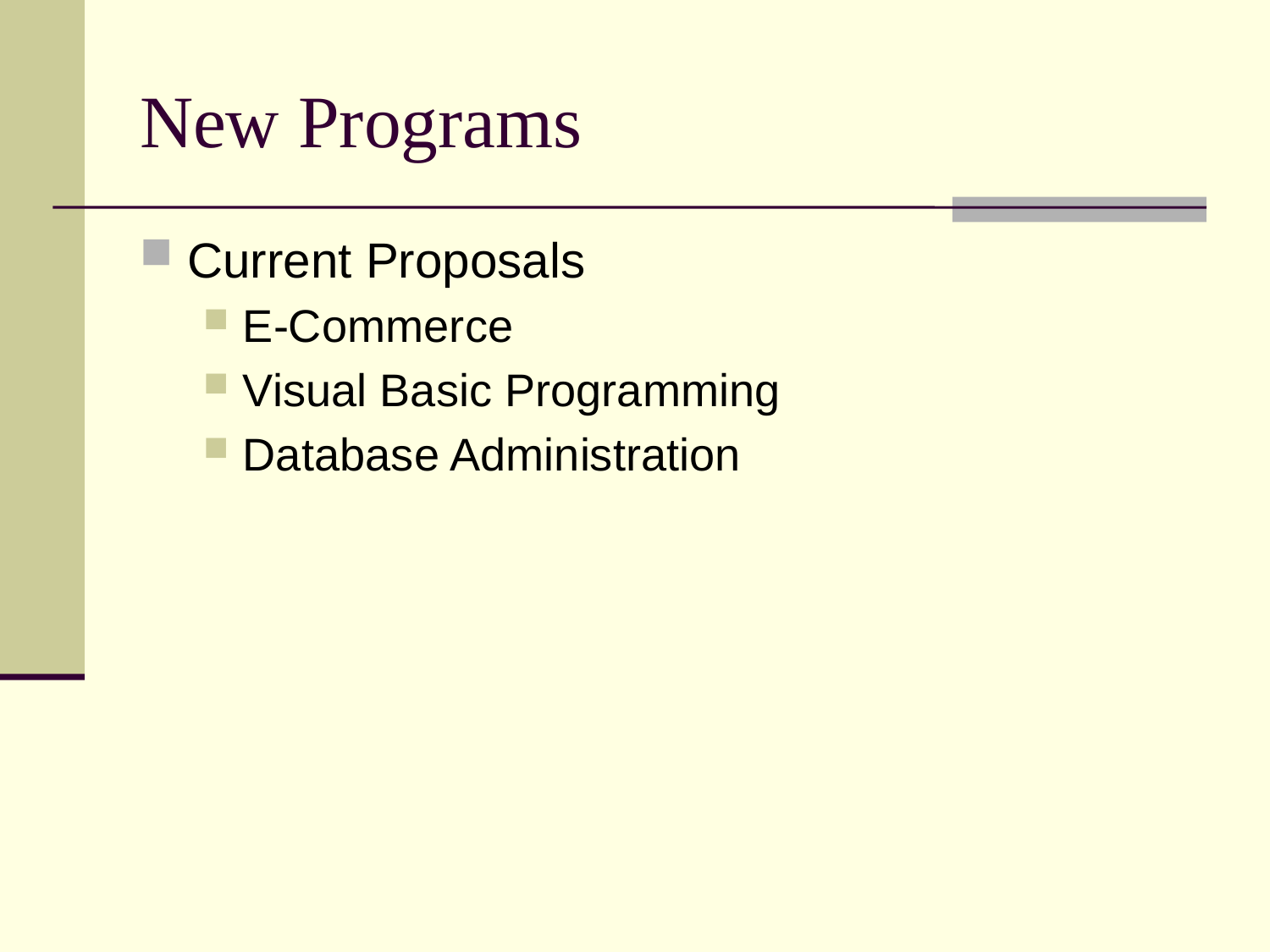

# New Programs
Current Proposals
E-Commerce
Visual Basic Programming
Database Administration